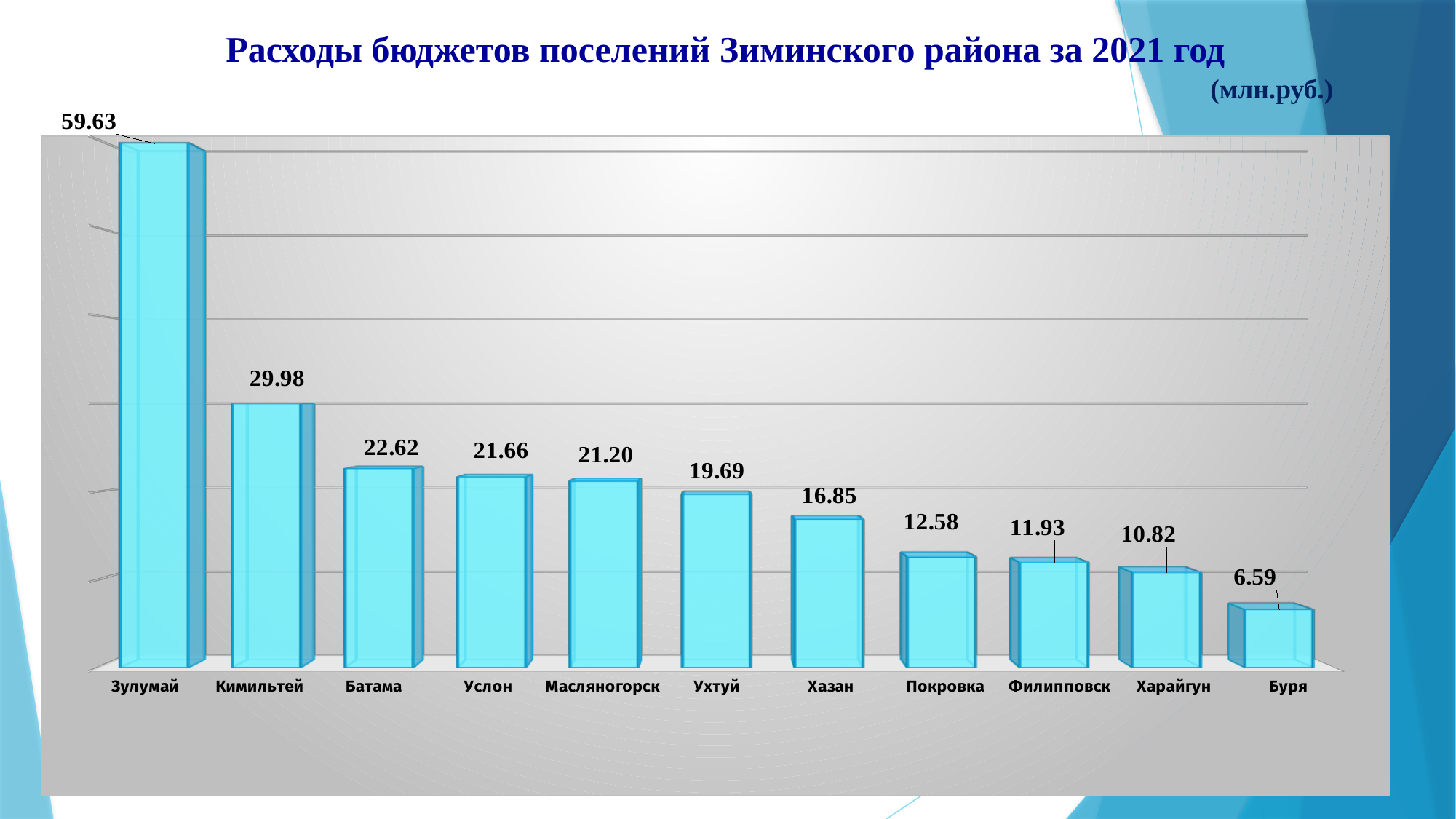

# Расходы бюджетов поселений Зиминского района за 2021 год
(млн.руб.)

[unsupported chart]